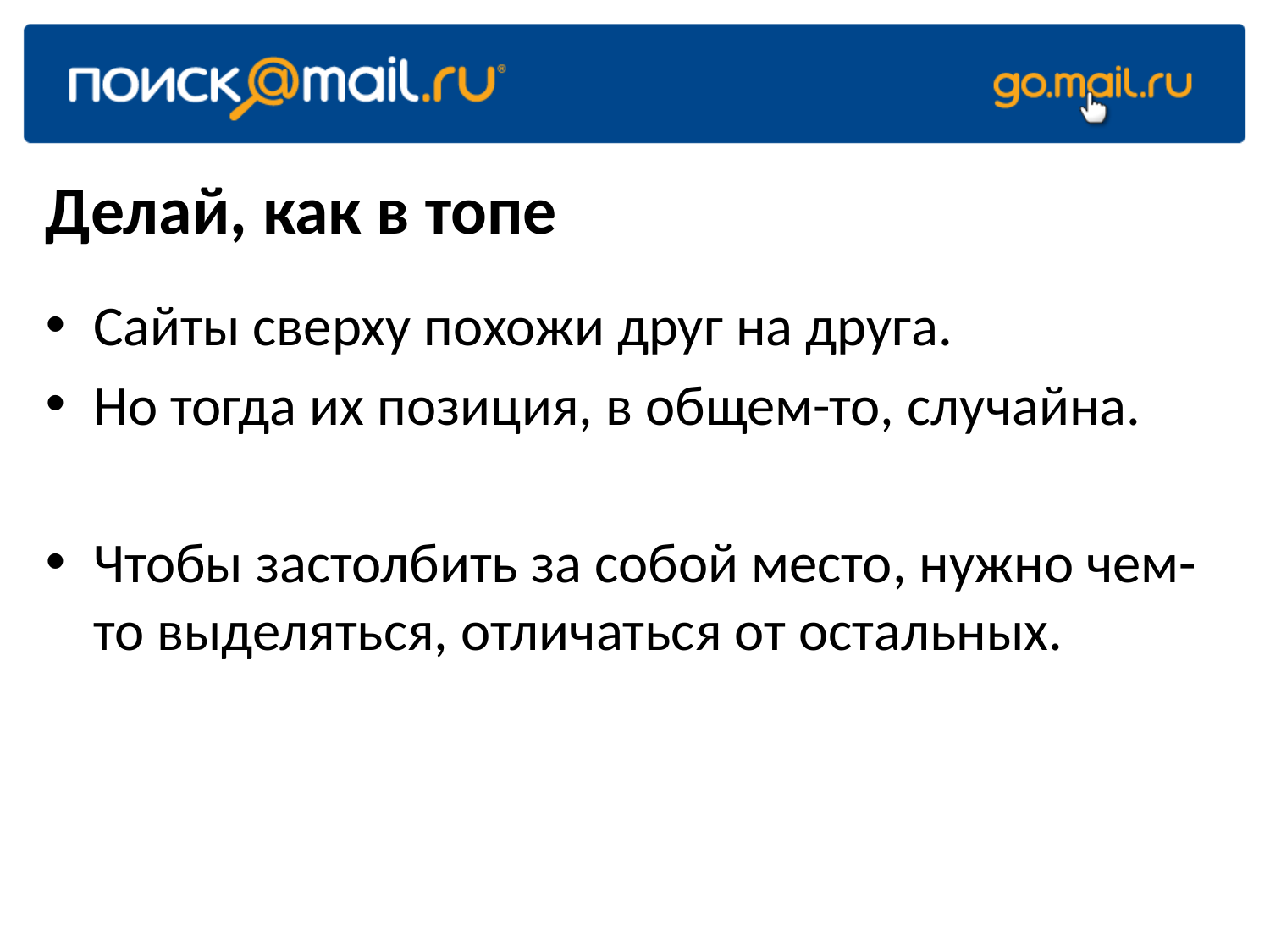

# Делай, как в топе
Сайты сверху похожи друг на друга.
Но тогда их позиция, в общем-то, случайна.

Чтобы застолбить за собой место, нужно чем-то выделяться, отличаться от остальных.